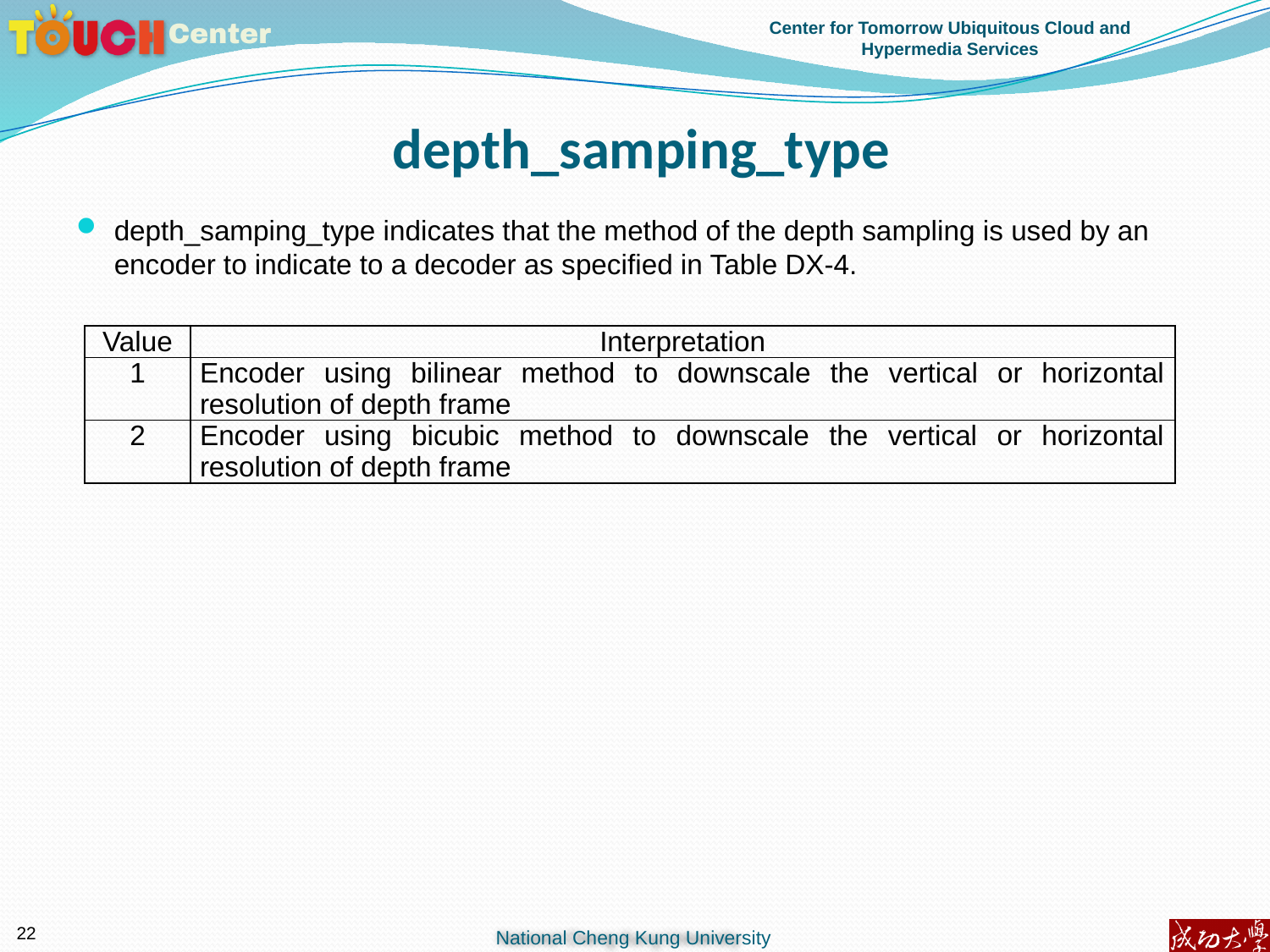

# depth_samping_type
depth_samping_type indicates that the method of the depth sampling is used by an encoder to indicate to a decoder as specified in Table DX‑4.

| Value | Interpretation |
| --- | --- |
| 1 | Encoder using bilinear method to downscale the vertical or horizontal resolution of depth frame |
| 2 | Encoder using bicubic method to downscale the vertical or horizontal resolution of depth frame |